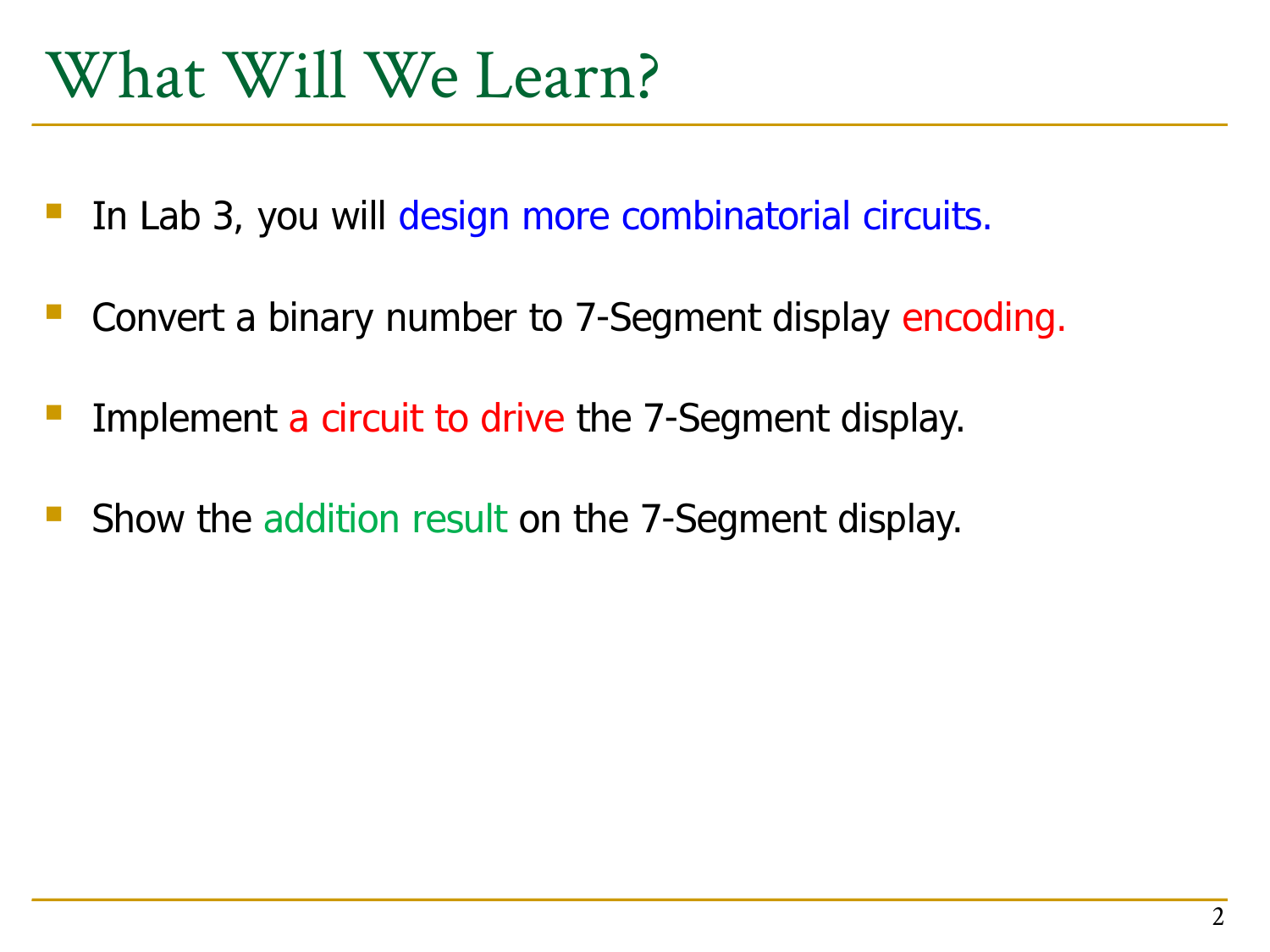

# What Will We Learn?
In Lab 3, you will design more combinatorial circuits.
Convert a binary number to 7-Segment display encoding.
Implement a circuit to drive the 7-Segment display.
Show the addition result on the 7-Segment display.
2